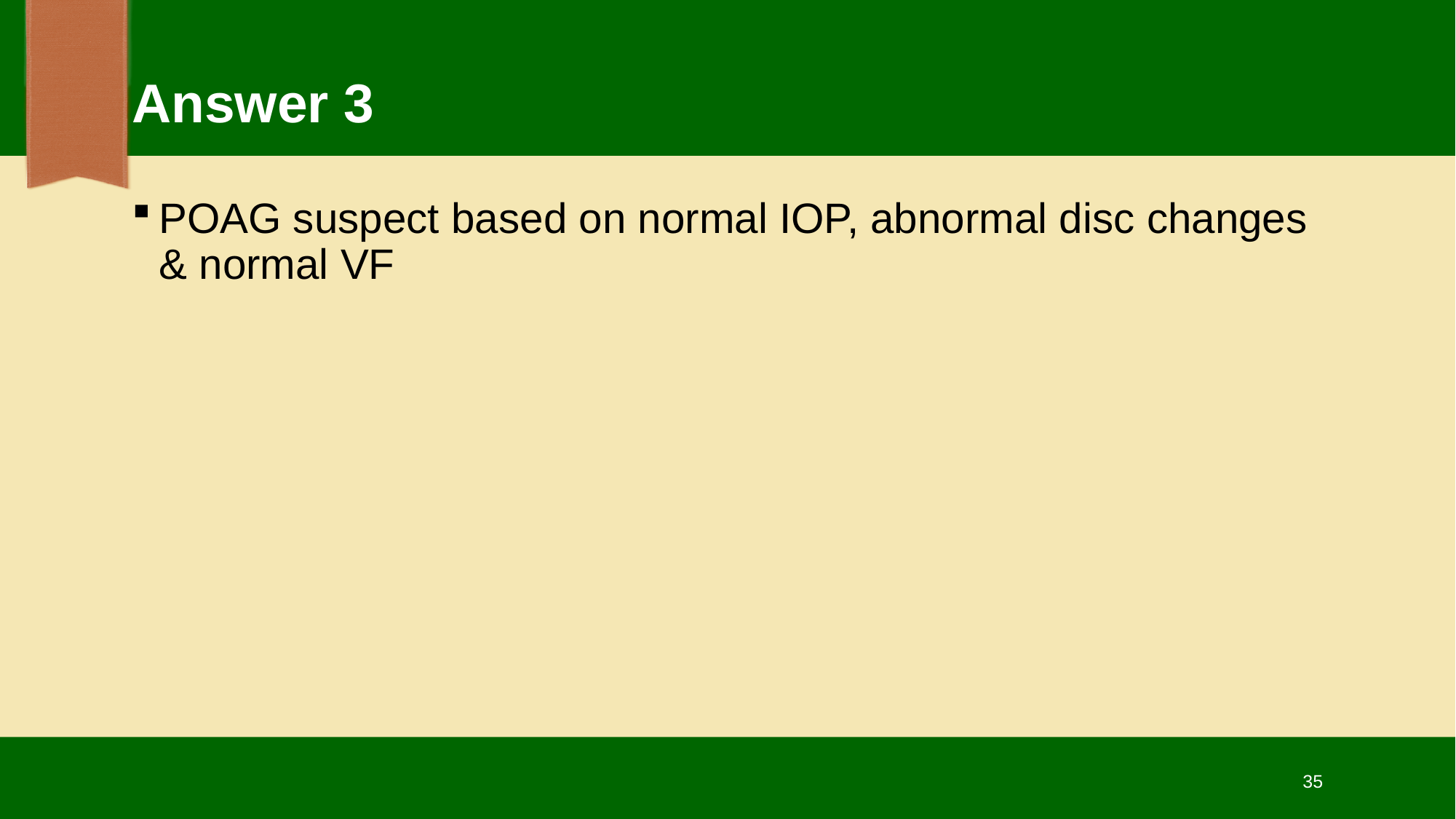

# Answer 3
POAG suspect based on normal IOP, abnormal disc changes & normal VF
35